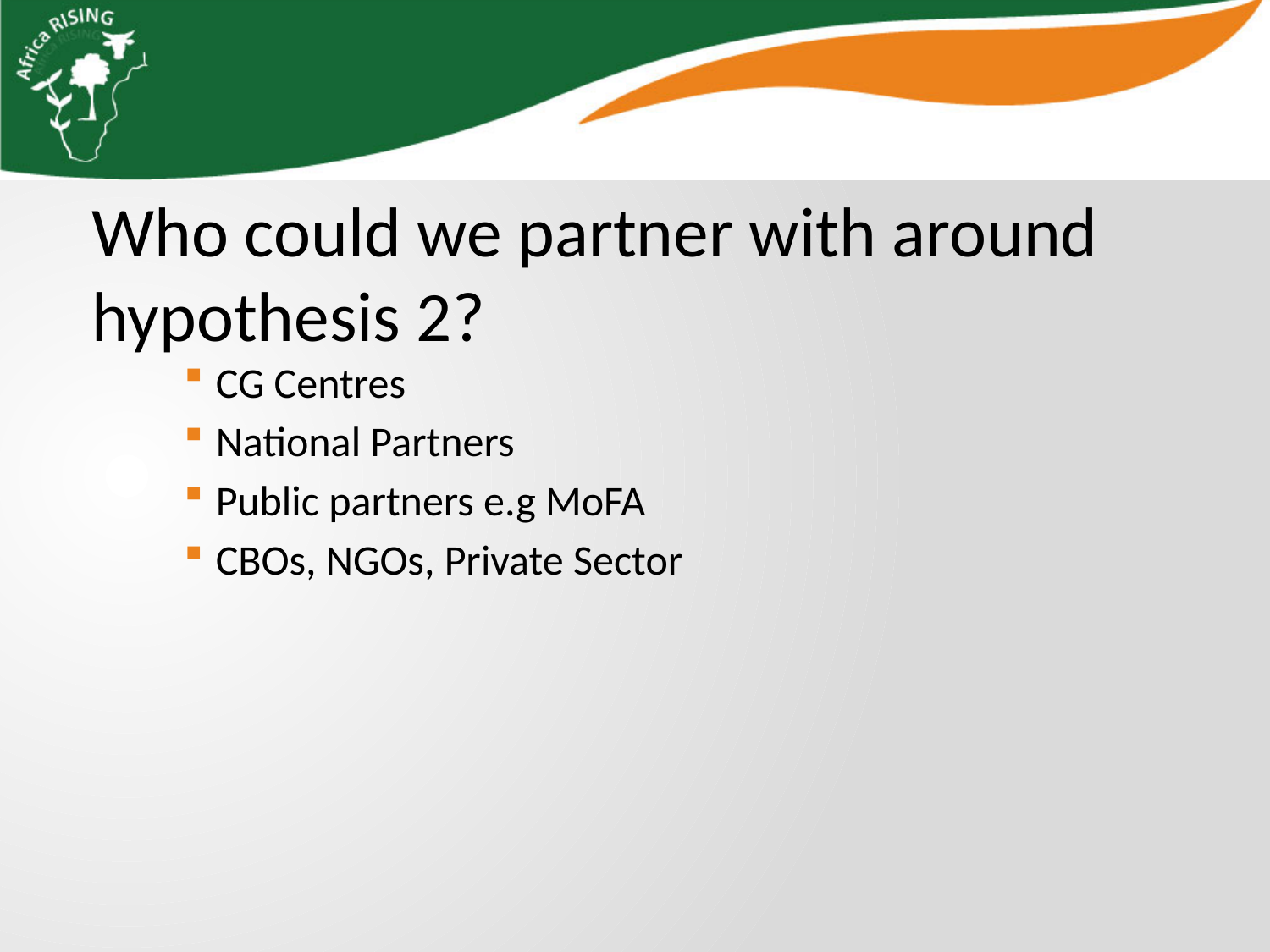

Who could we partner with around hypothesis 2?
CG Centres
National Partners
Public partners e.g MoFA
CBOs, NGOs, Private Sector